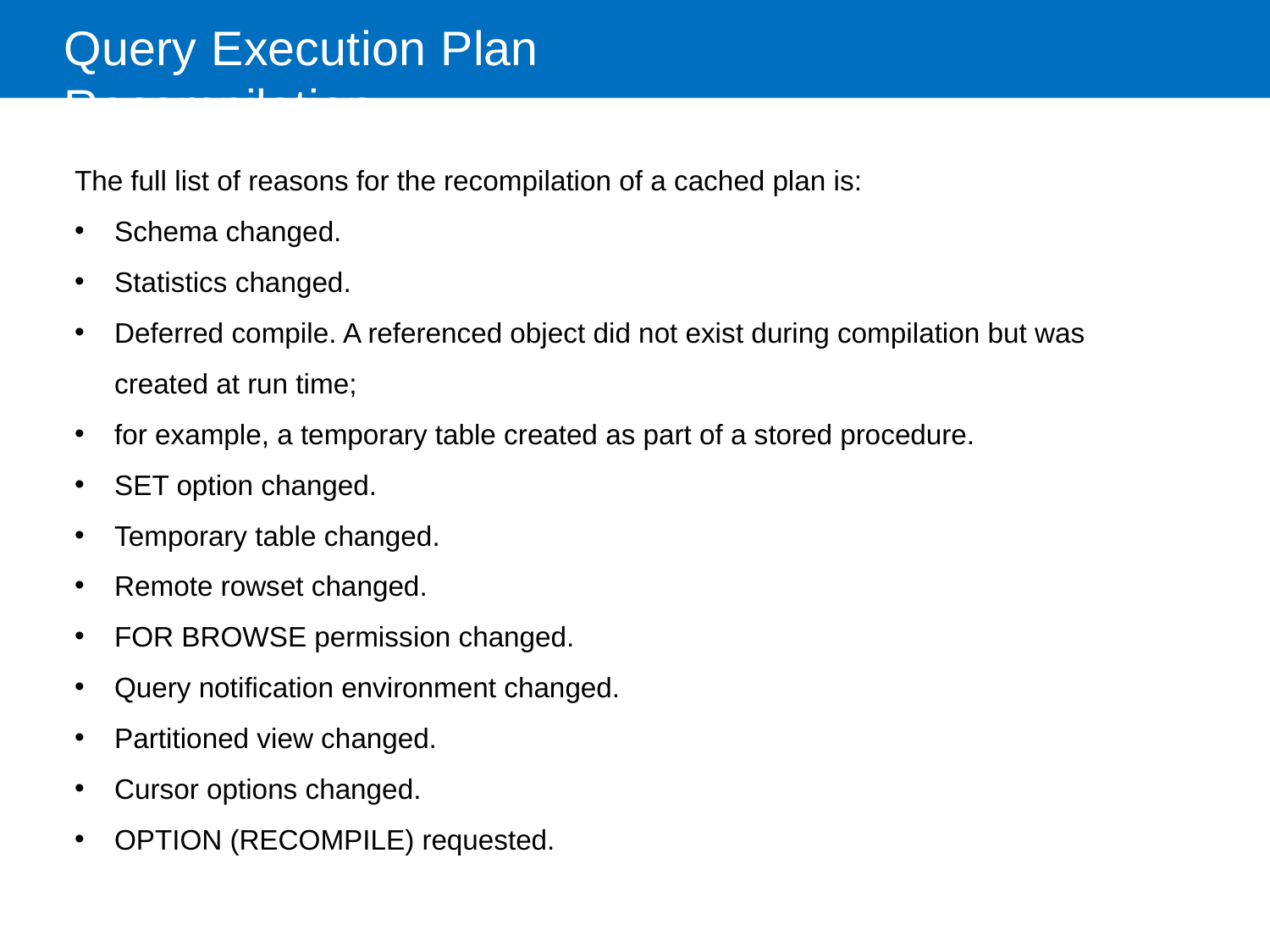

# Query Execution Plan Recompilation
The full list of reasons for the recompilation of a cached plan is:
Schema changed.
Statistics changed.
Deferred compile. A referenced object did not exist during compilation but was created at run time;
for example, a temporary table created as part of a stored procedure.
SET option changed.
Temporary table changed.
Remote rowset changed.
FOR BROWSE permission changed.
Query notification environment changed.
Partitioned view changed.
Cursor options changed.
OPTION (RECOMPILE) requested.